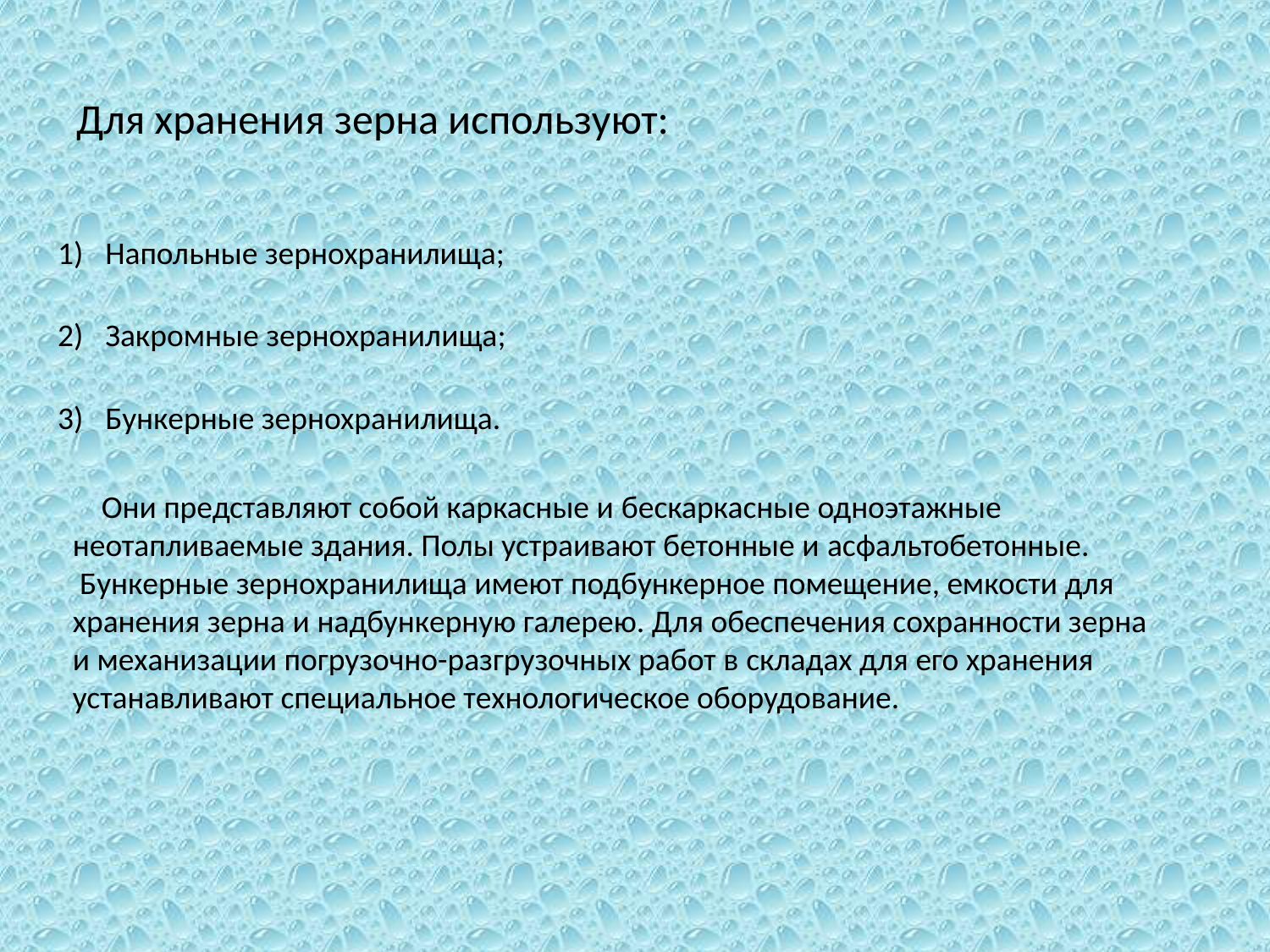

# Для хранения зерна используют:
Напольные зернохранилища;
Закромные зернохранилища;
Бункерные зернохранилища.

    Они представляют собой каркасные и бескаркасные одноэтажные неотапливаемые здания. Полы устраивают бетонные и асфальтобетонные.  Бункерные зернохранилища имеют подбункерное помещение, емкости для хранения зерна и надбункерную галерею. Для обеспечения сохранности зерна и механизации погрузочно-разгрузочных работ в складах для его хранения устанавливают специальное технологическое оборудование.